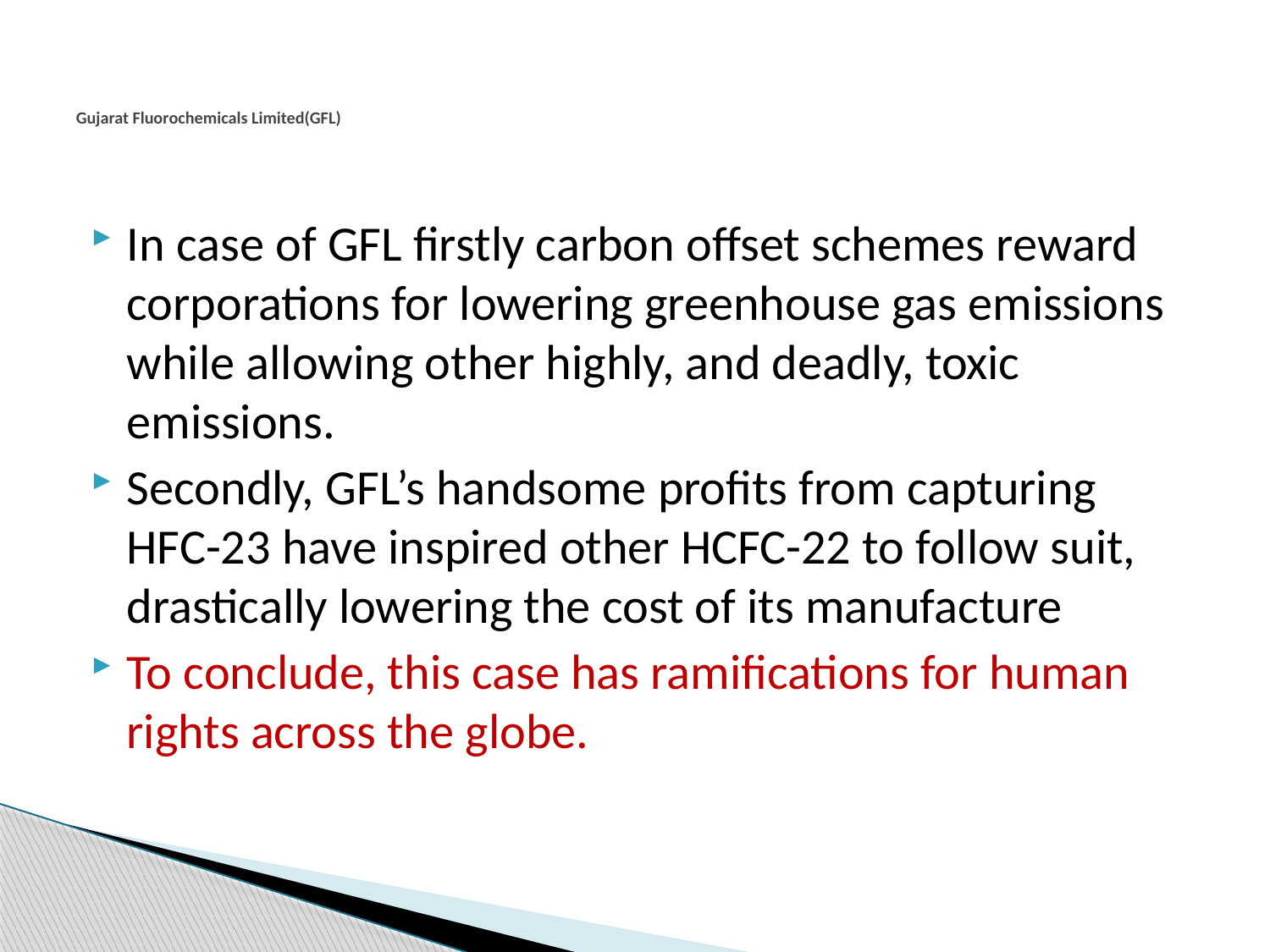

# Gujarat Fluorochemicals Limited(GFL)
In case of GFL firstly carbon offset schemes reward corporations for lowering greenhouse gas emissions while allowing other highly, and deadly, toxic emissions.
Secondly, GFL’s handsome profits from capturing HFC-23 have inspired other HCFC-22 to follow suit, drastically lowering the cost of its manufacture
To conclude, this case has ramifications for human rights across the globe.